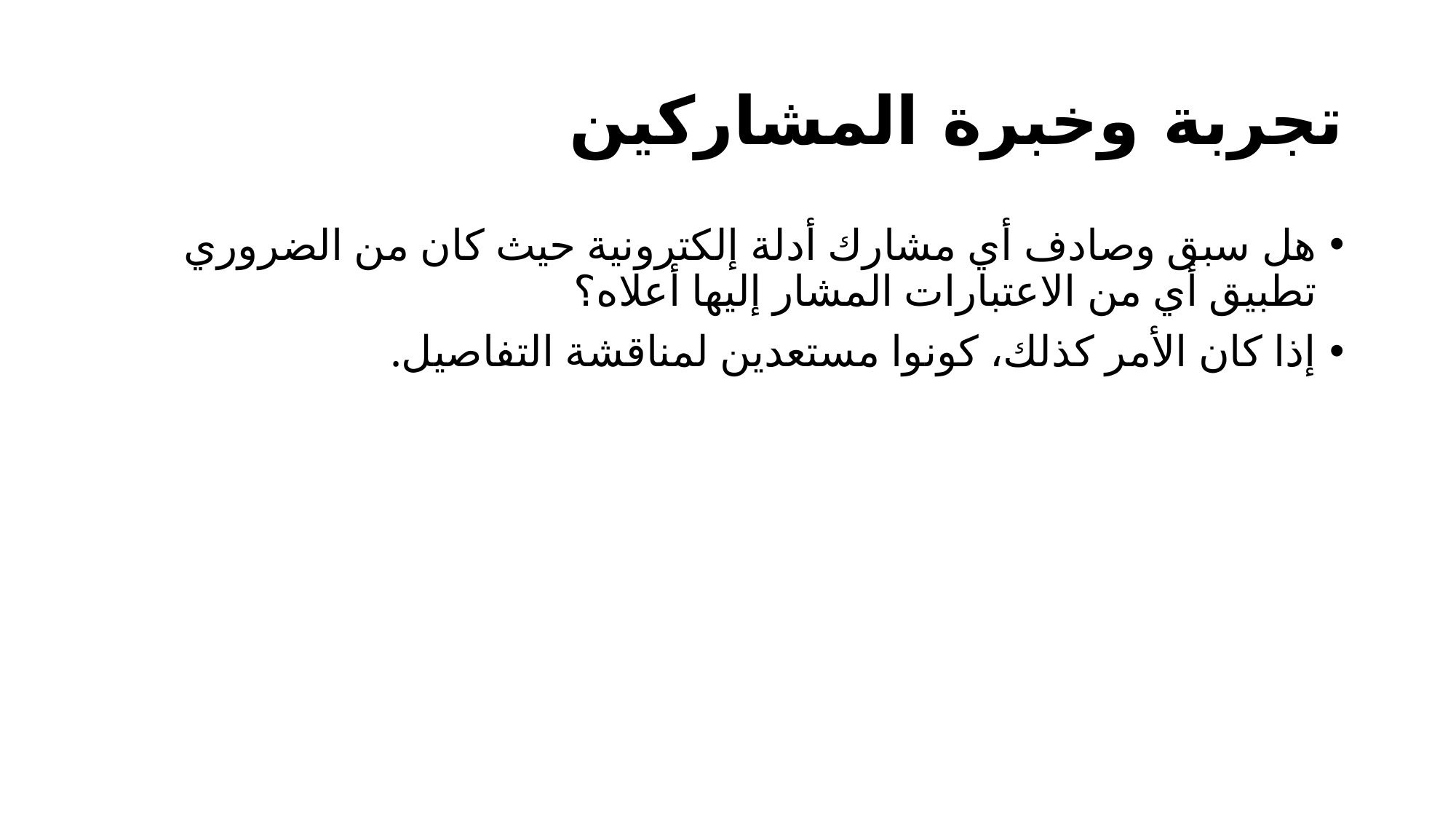

# تجربة وخبرة المشاركين
هل سبق وصادف أي مشارك أدلة إلكترونية حيث كان من الضروري تطبيق أي من الاعتبارات المشار إليها أعلاه؟
إذا كان الأمر كذلك، كونوا مستعدين لمناقشة التفاصيل.